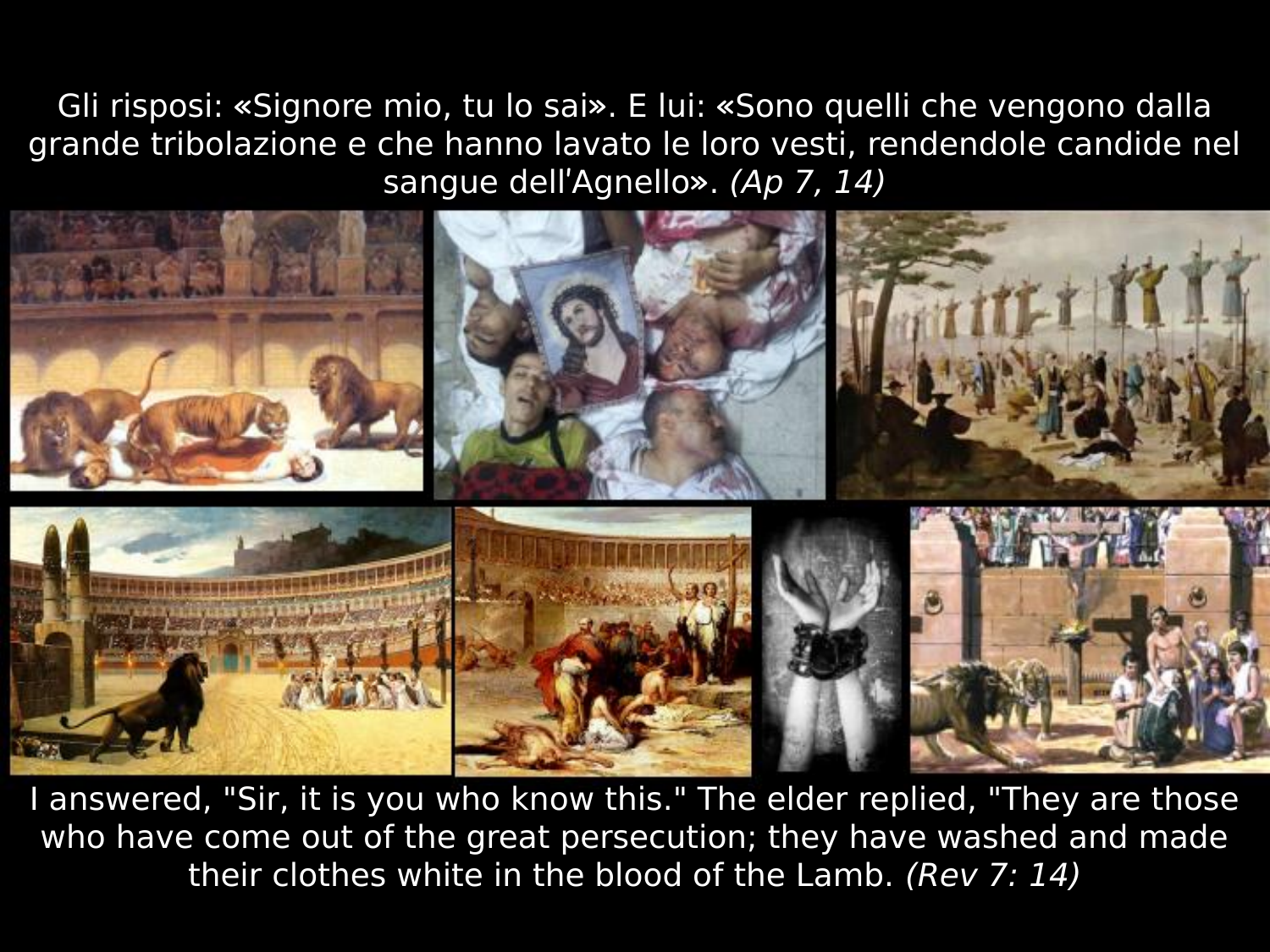

# Gli risposi: «Signore mio, tu lo sai». E lui: «Sono quelli che vengono dalla grande tribolazione e che hanno lavato le loro vesti, rendendole candide nel sangue dell’Agnello». (Ap 7, 14)
I answered, "Sir, it is you who know this." The elder replied, "They are those who have come out of the great persecution; they have washed and made their clothes white in the blood of the Lamb. (Rev 7: 14)